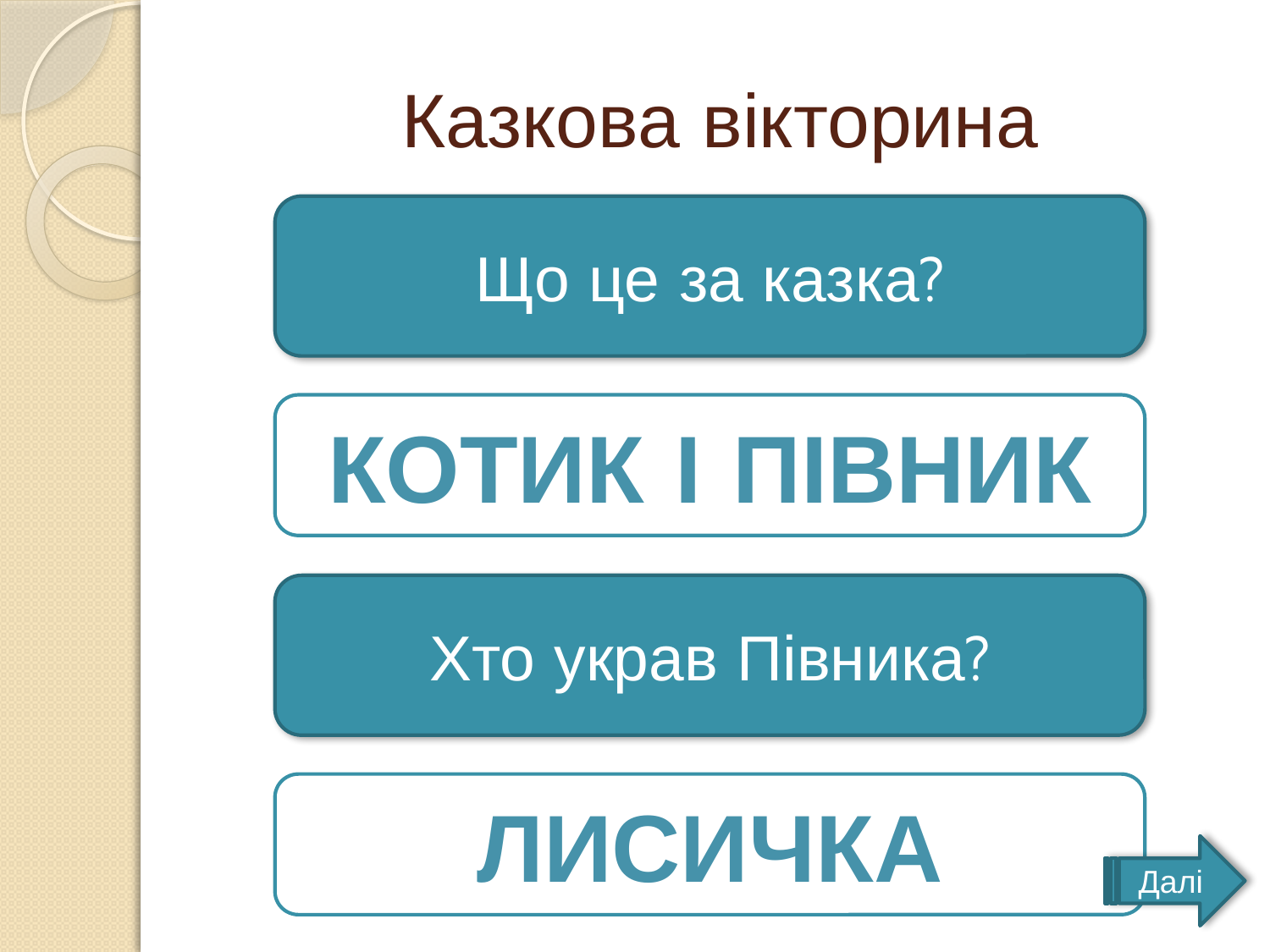

# Казкова вікторина
Що це за казка?
Котик і Півник
Хто украв Півника?
Лисичка
Далі